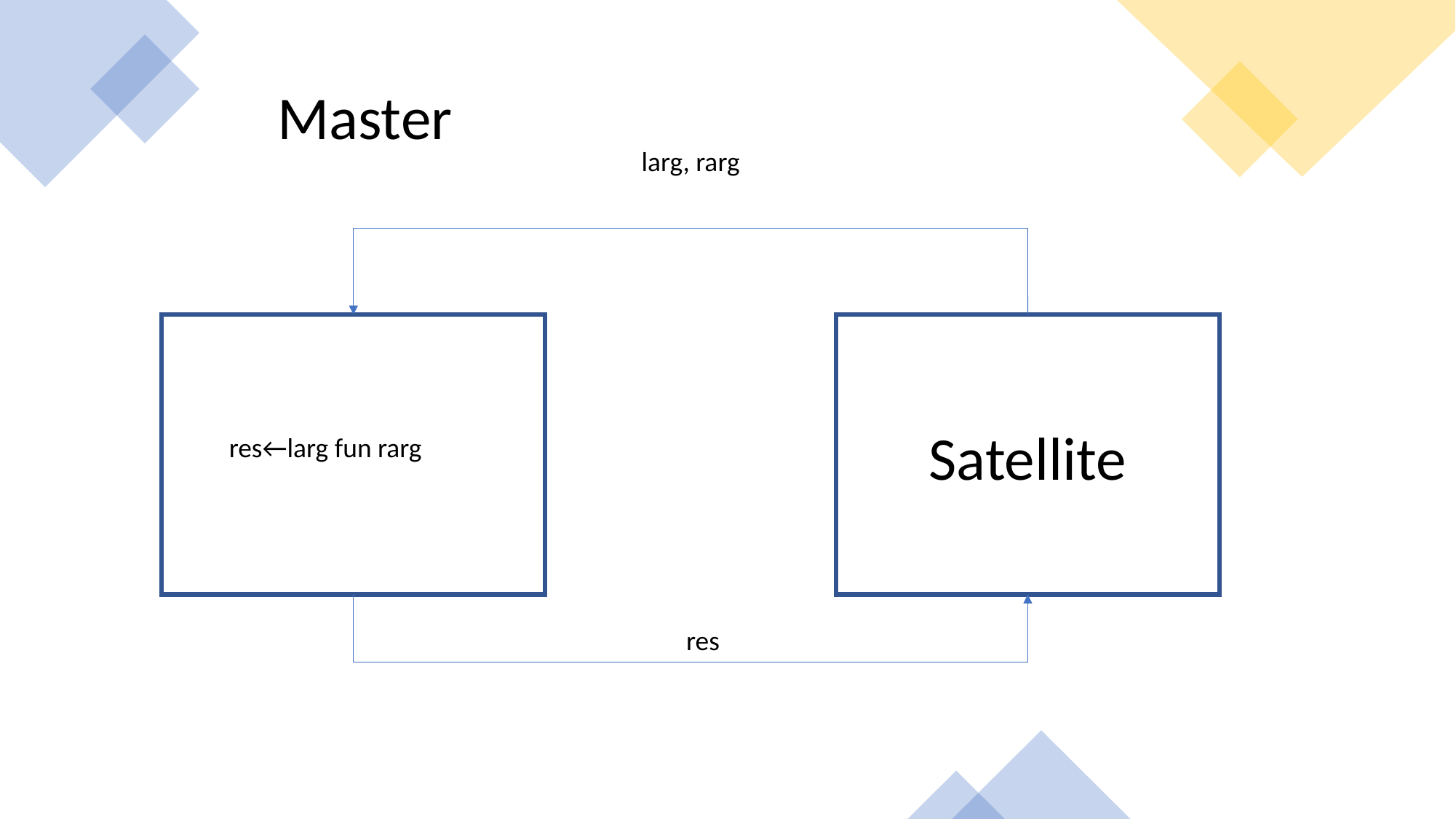

Master

larg, rarg

Satellite
res←larg fun rarg
res